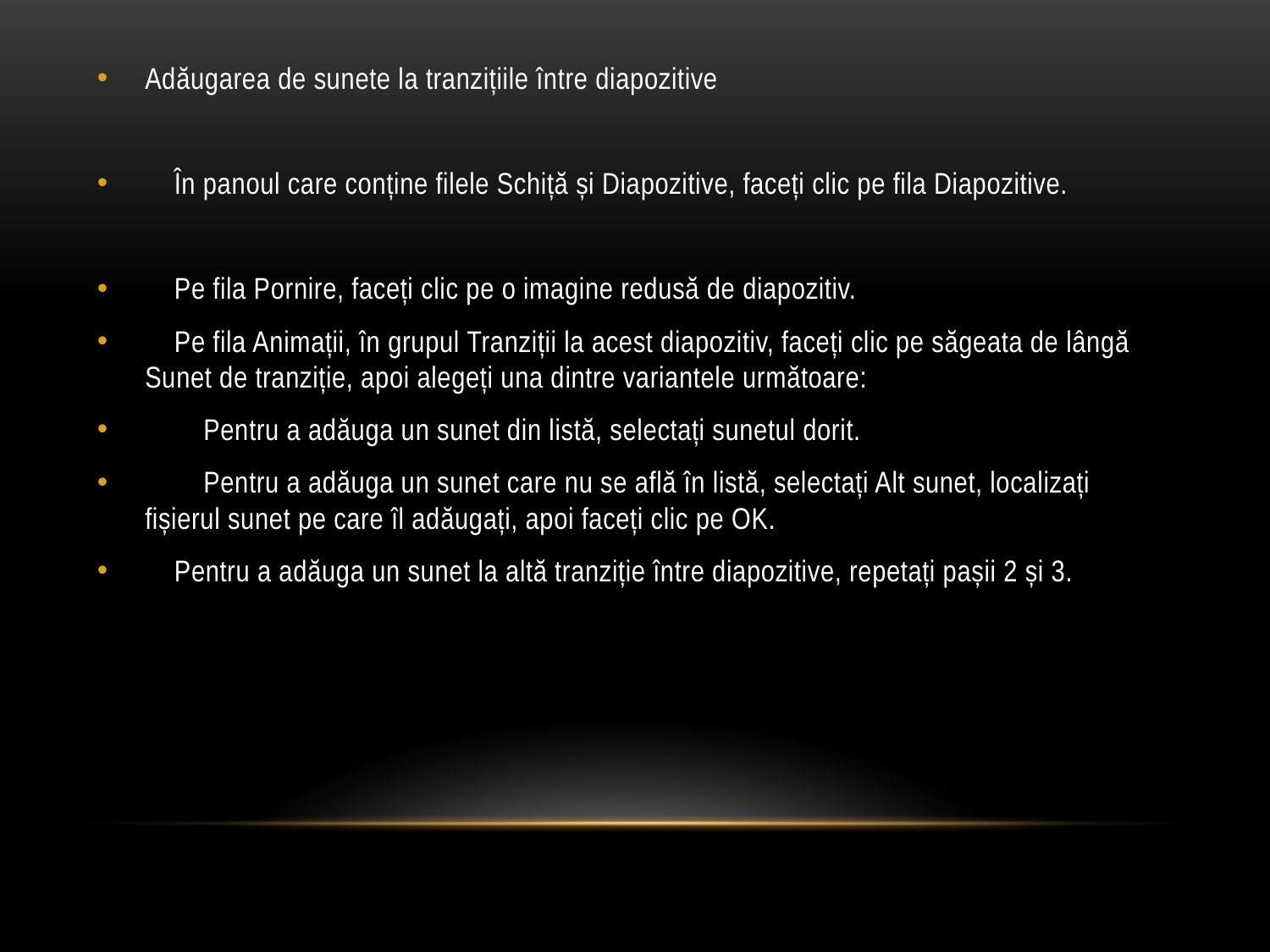

Adăugarea de sunete la tranzițiile între diapozitive

    În panoul care conține filele Schiță și Diapozitive, faceți clic pe fila Diapozitive.

    Pe fila Pornire, faceți clic pe o imagine redusă de diapozitiv.
    Pe fila Animații, în grupul Tranziții la acest diapozitiv, faceți clic pe săgeata de lângă Sunet de tranziție, apoi alegeți una dintre variantele următoare:
        Pentru a adăuga un sunet din listă, selectați sunetul dorit.
        Pentru a adăuga un sunet care nu se află în listă, selectați Alt sunet, localizați fișierul sunet pe care îl adăugați, apoi faceți clic pe OK.
    Pentru a adăuga un sunet la altă tranziție între diapozitive, repetați pașii 2 și 3.